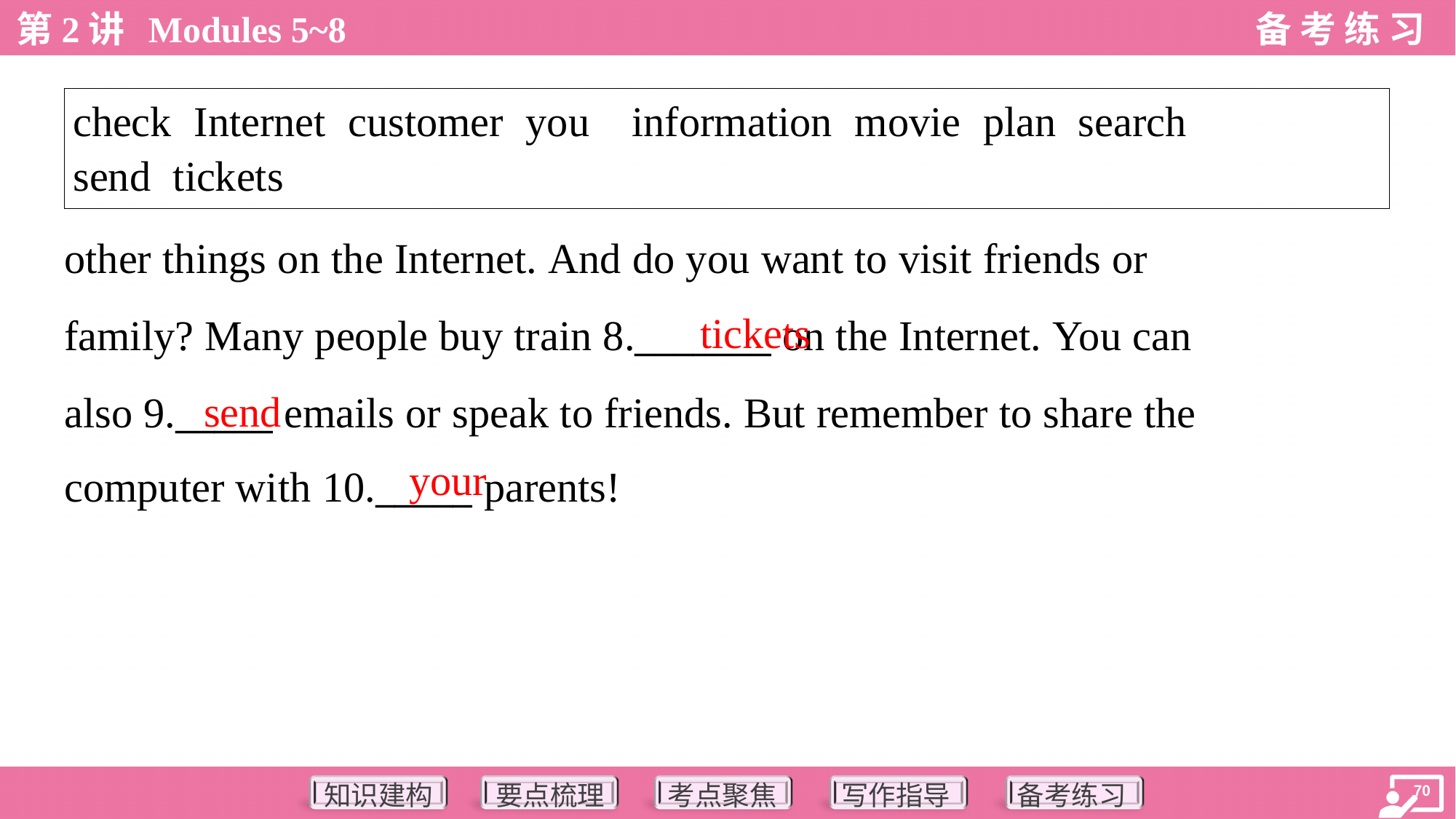

| check Internet customer you information movie plan search send tickets |
| --- |
other things on the Internet. And do you want to visit friends or
family? Many people buy train 8._______ on the Internet. You can
also 9._____ emails or speak to friends. But remember to share the
computer with 10._____ parents!
tickets
send
your